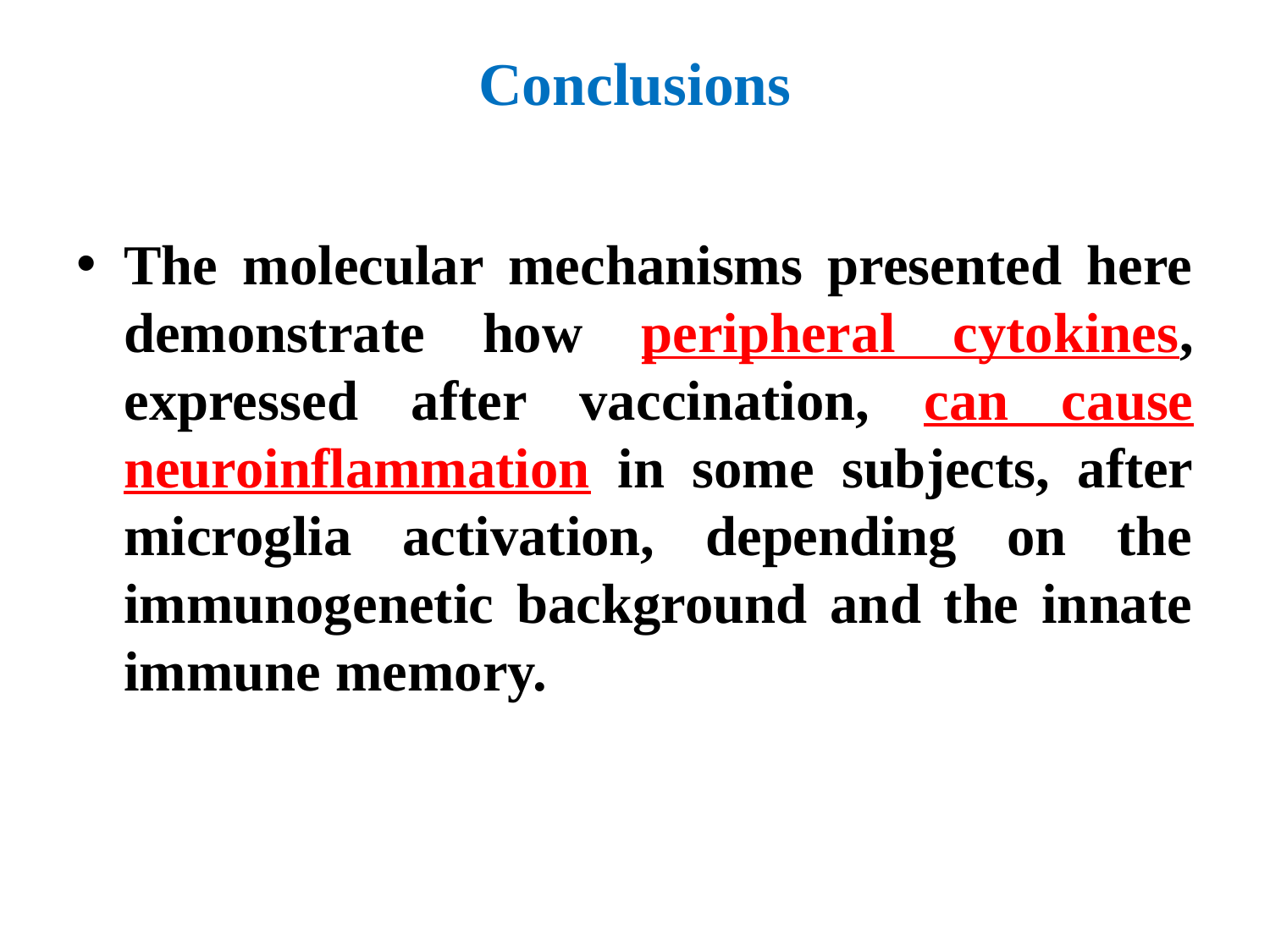

# Conclusions
The molecular mechanisms presented here demonstrate how peripheral cytokines, expressed after vaccination, can cause neuroinflammation in some subjects, after microglia activation, depending on the immunogenetic background and the innate immune memory.